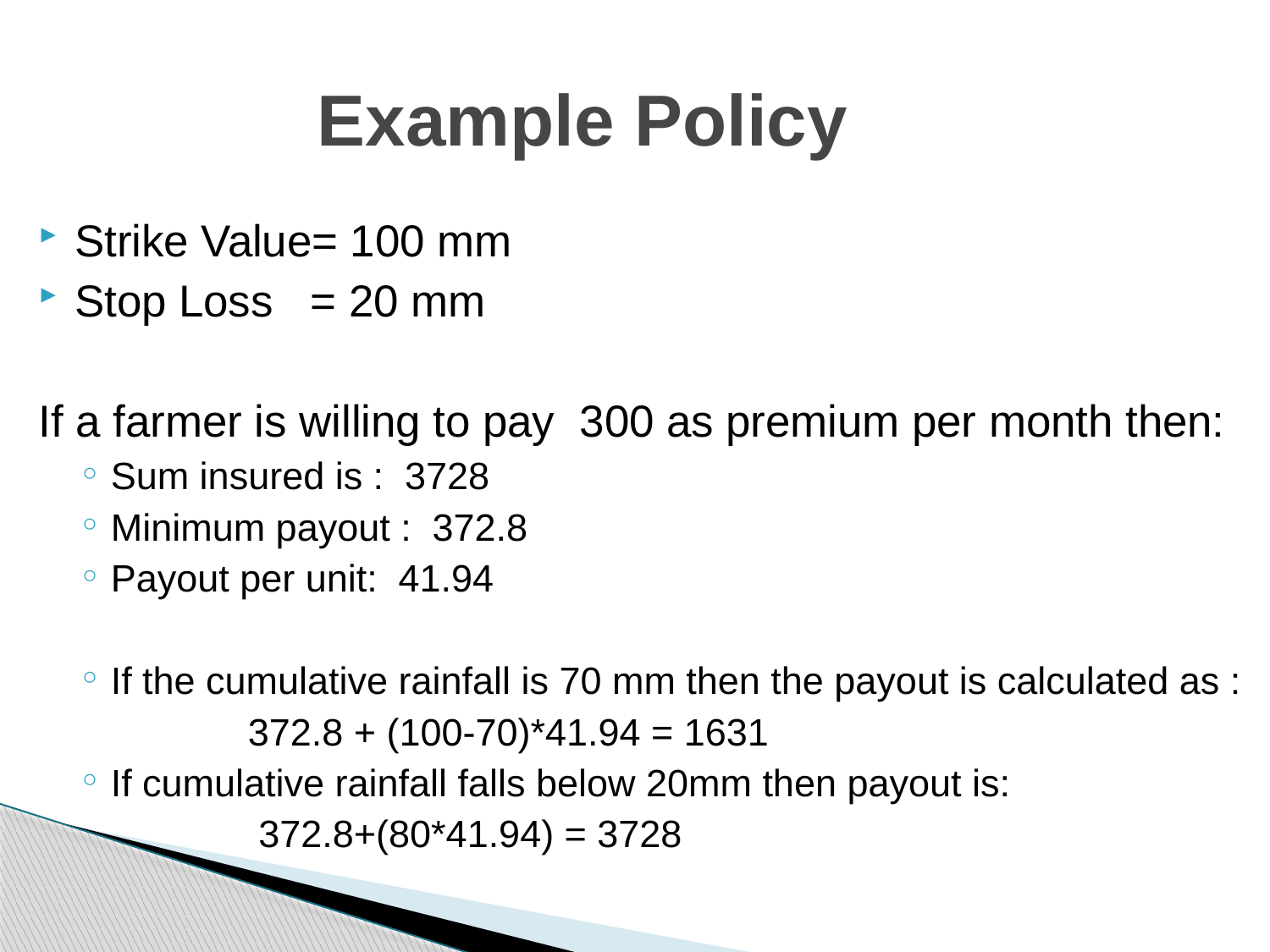

# Example Policy
Strike Value= 100 mm
Stop Loss   = 20 mm

If a farmer is willing to pay  300 as premium per month then:
Sum insured is :  3728
Minimum payout :  372.8
Payout per unit:  41.94

If the cumulative rainfall is 70 mm then the payout is calculated as :
                372.8 + (100-70)*41.94 = 1631
If cumulative rainfall falls below 20mm then payout is:
                 372.8+(80*41.94) = 3728